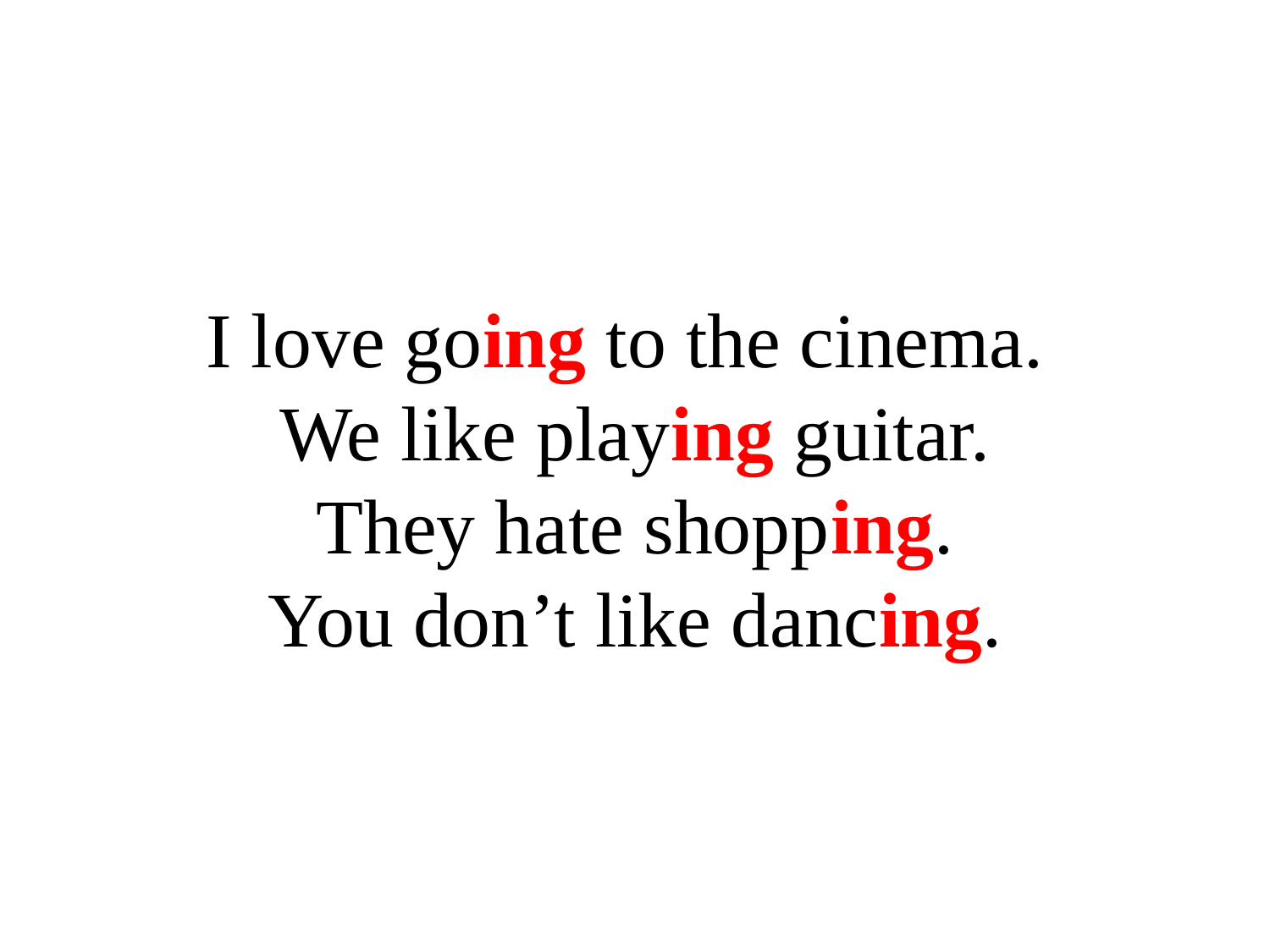

# I love going to the cinema. We like playing guitar. They hate shopping. You don’t like dancing.